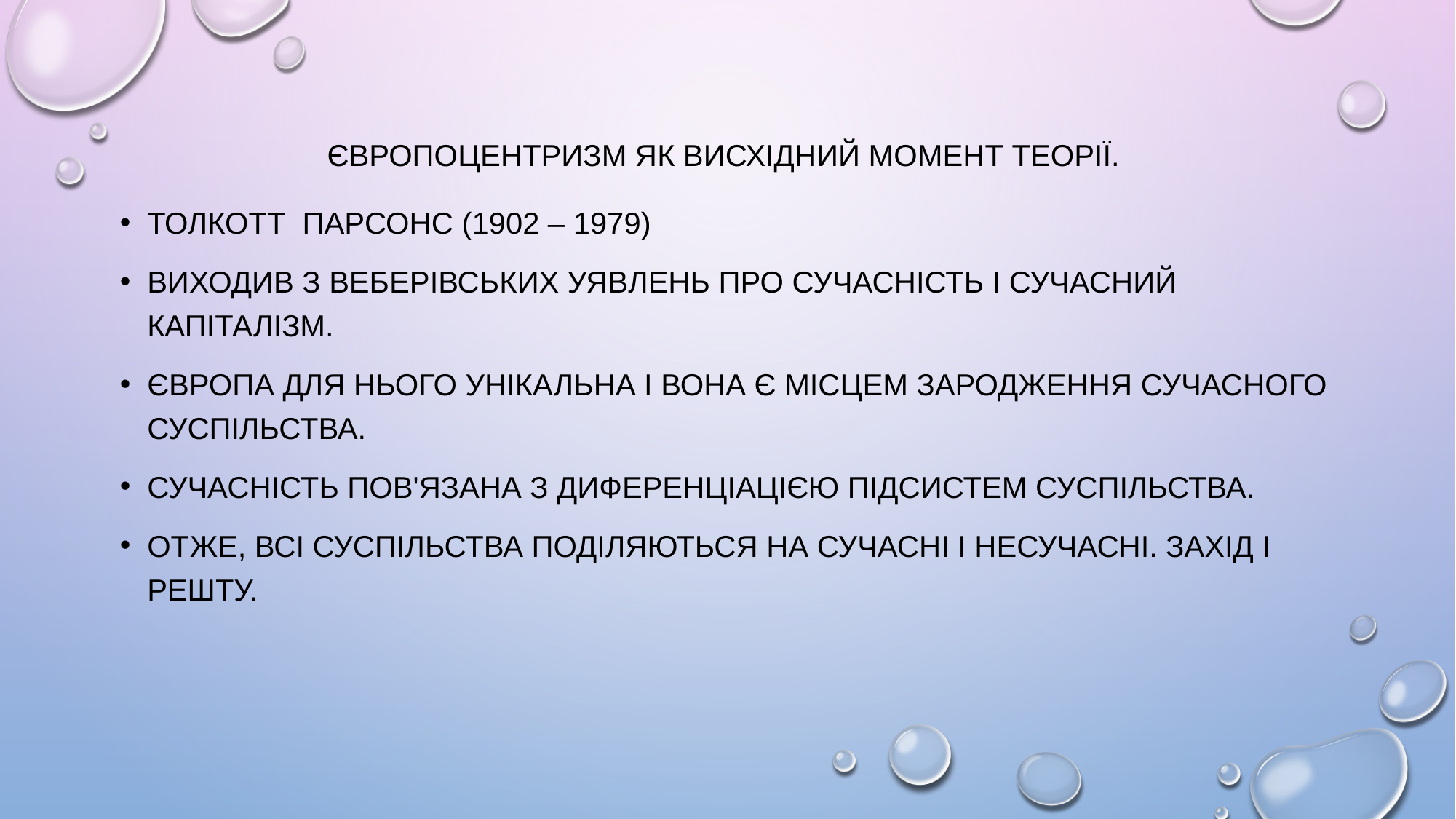

# європоцентризм як висхідний момент теорії.
Толкотт  Парсонс (1902 – 1979)
Виходив з веберівських уявлень про сучасність і сучасний капіталізм.
Європа для нього унікальна і вона є місцем зародження сучасного суспільства.
Сучасність пов'язана з диференціацією підсистем суспільства.
Отже, всі суспільства поділяються на сучасні і несучасні. Захід і решту.